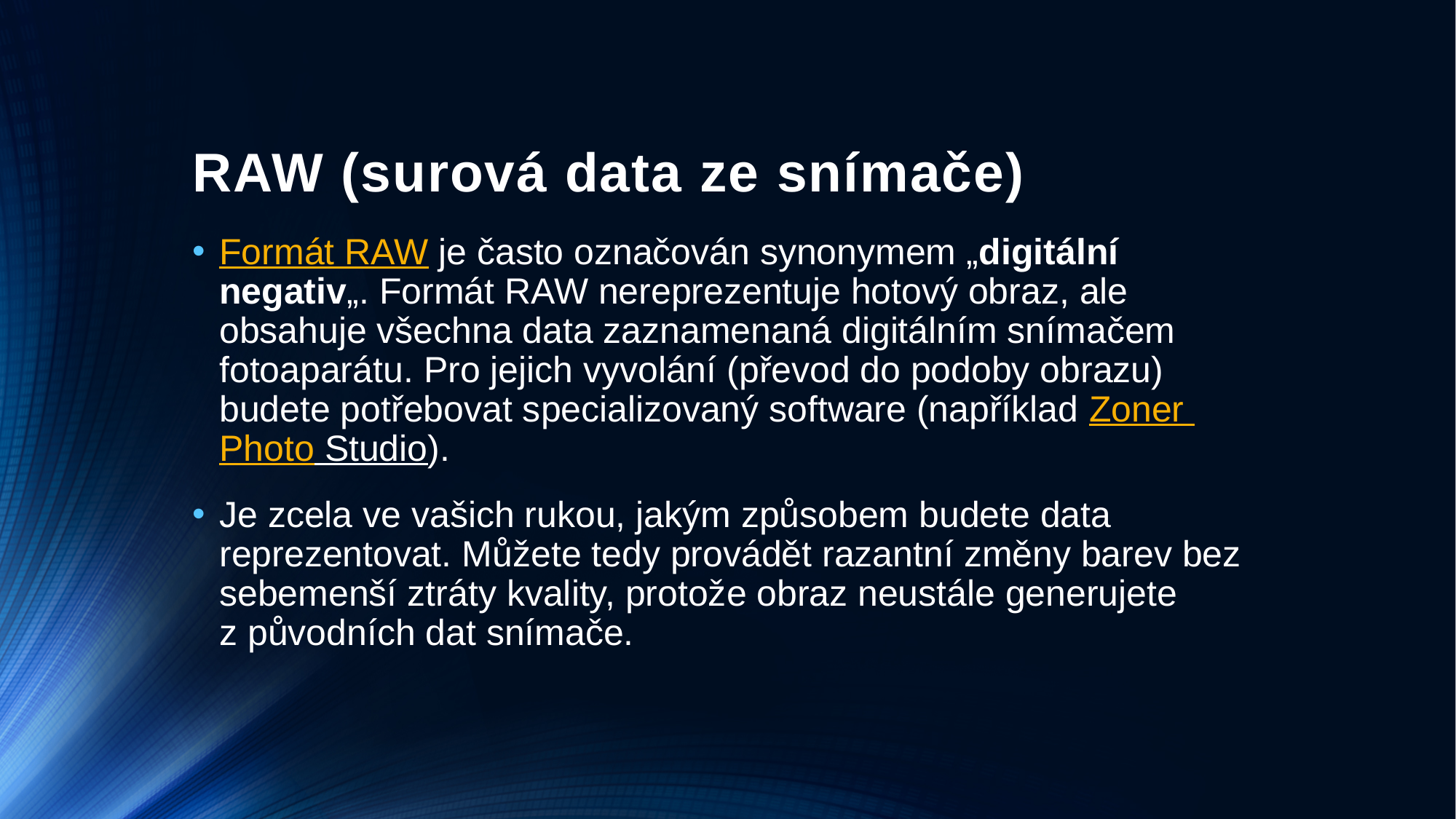

# RAW (surová data ze snímače)
Formát RAW je často označován synonymem „digitální negativ„. Formát RAW nereprezentuje hotový obraz, ale obsahuje všechna data zaznamenaná digitálním snímačem fotoaparátu. Pro jejich vyvolání (převod do podoby obrazu) budete potřebovat specializovaný software (například Zoner Photo Studio).
Je zcela ve vašich rukou, jakým způsobem budete data reprezentovat. Můžete tedy provádět razantní změny barev bez sebemenší ztráty kvality, protože obraz neustále generujete z původních dat snímače.